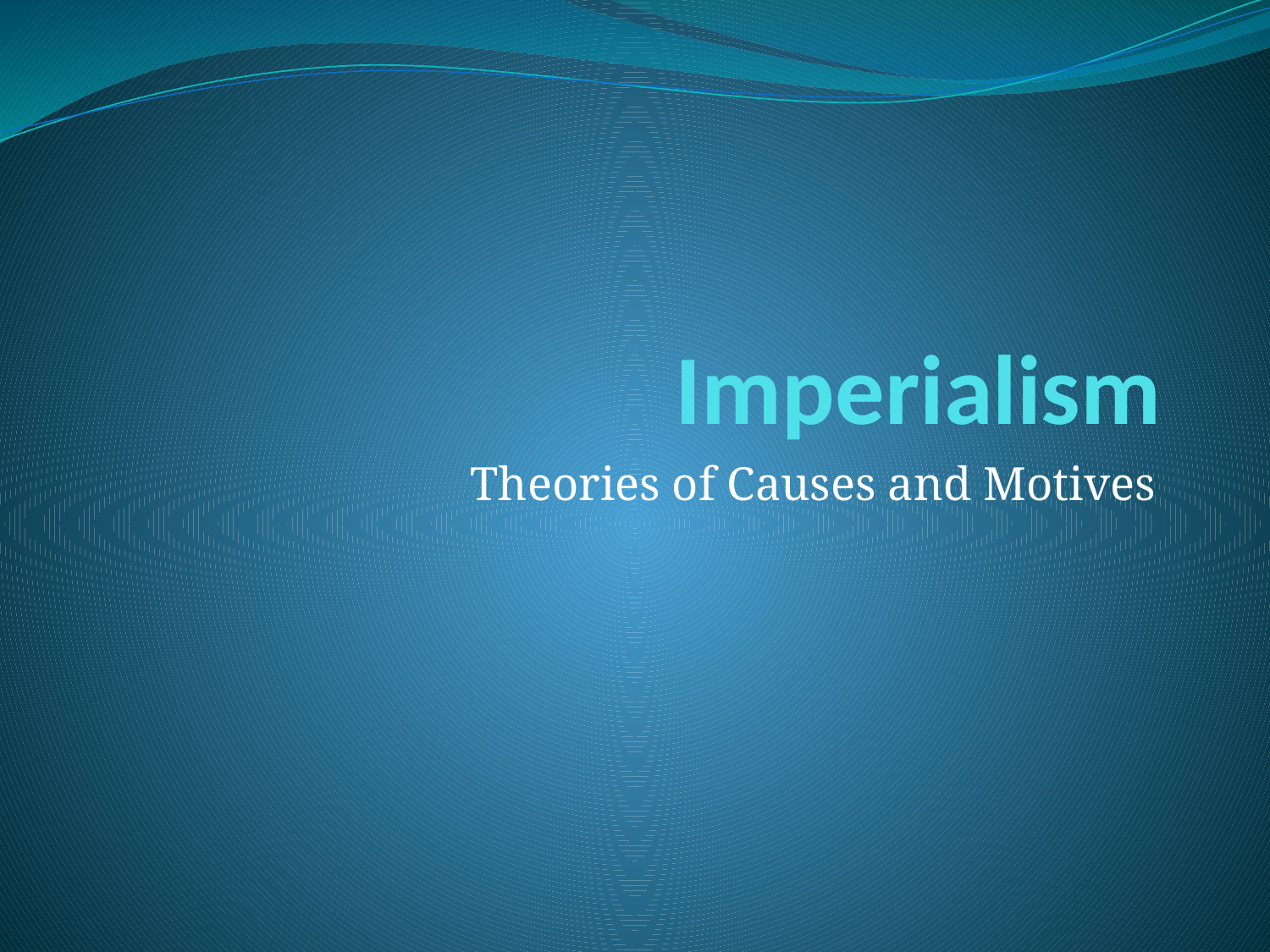

# Imperialism
Theories of Causes and Motives